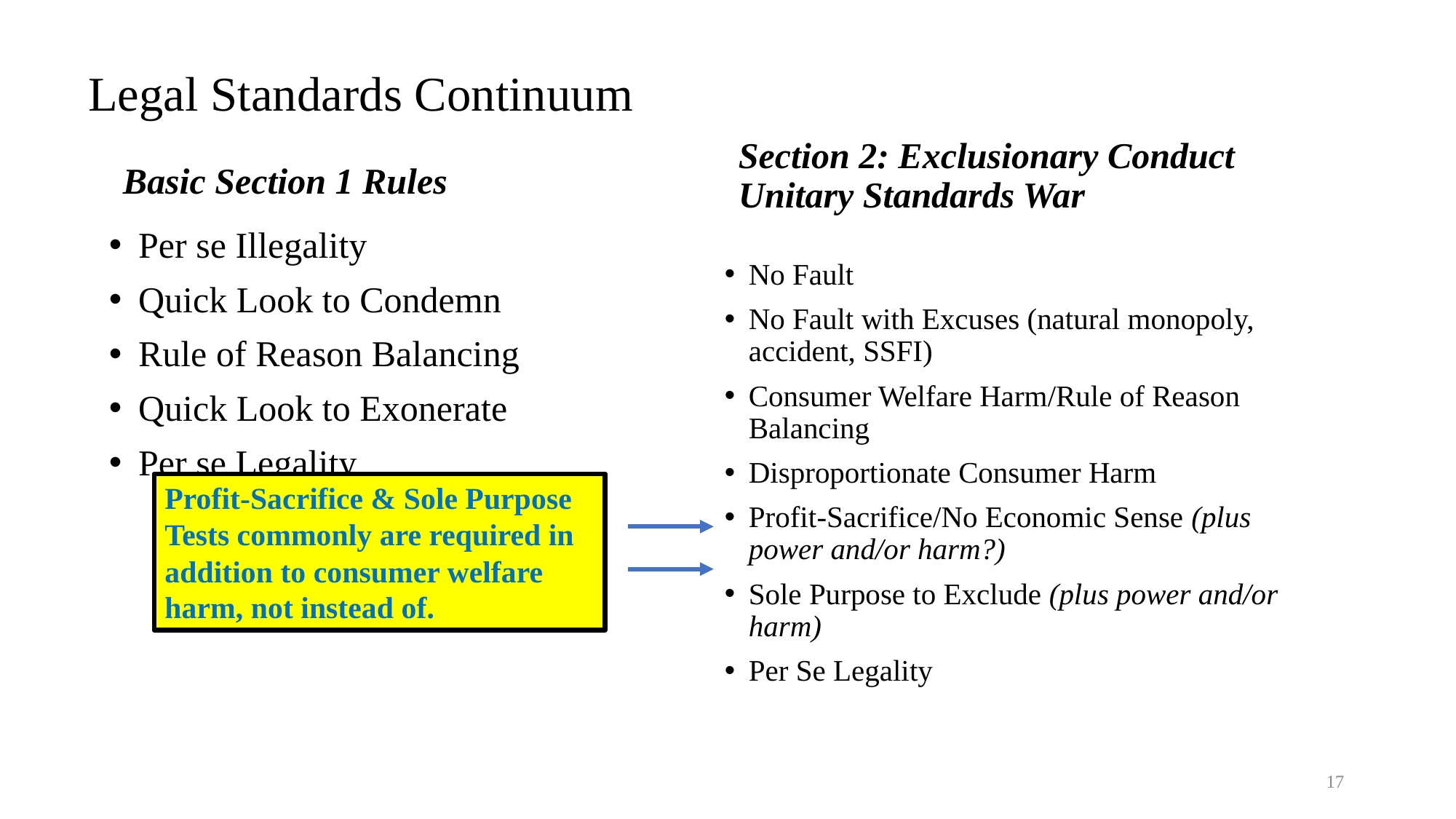

# Legal Standards Continuum
Basic Section 1 Rules
Section 2: Exclusionary Conduct Unitary Standards War
Per se Illegality
Quick Look to Condemn
Rule of Reason Balancing
Quick Look to Exonerate
Per se Legality
No Fault
No Fault with Excuses (natural monopoly, accident, SSFI)
Consumer Welfare Harm/Rule of Reason Balancing
Disproportionate Consumer Harm
Profit-Sacrifice/No Economic Sense (plus power and/or harm?)
Sole Purpose to Exclude (plus power and/or harm)
Per Se Legality
Profit-Sacrifice & Sole Purpose Tests commonly are required in addition to consumer welfare harm, not instead of.
17